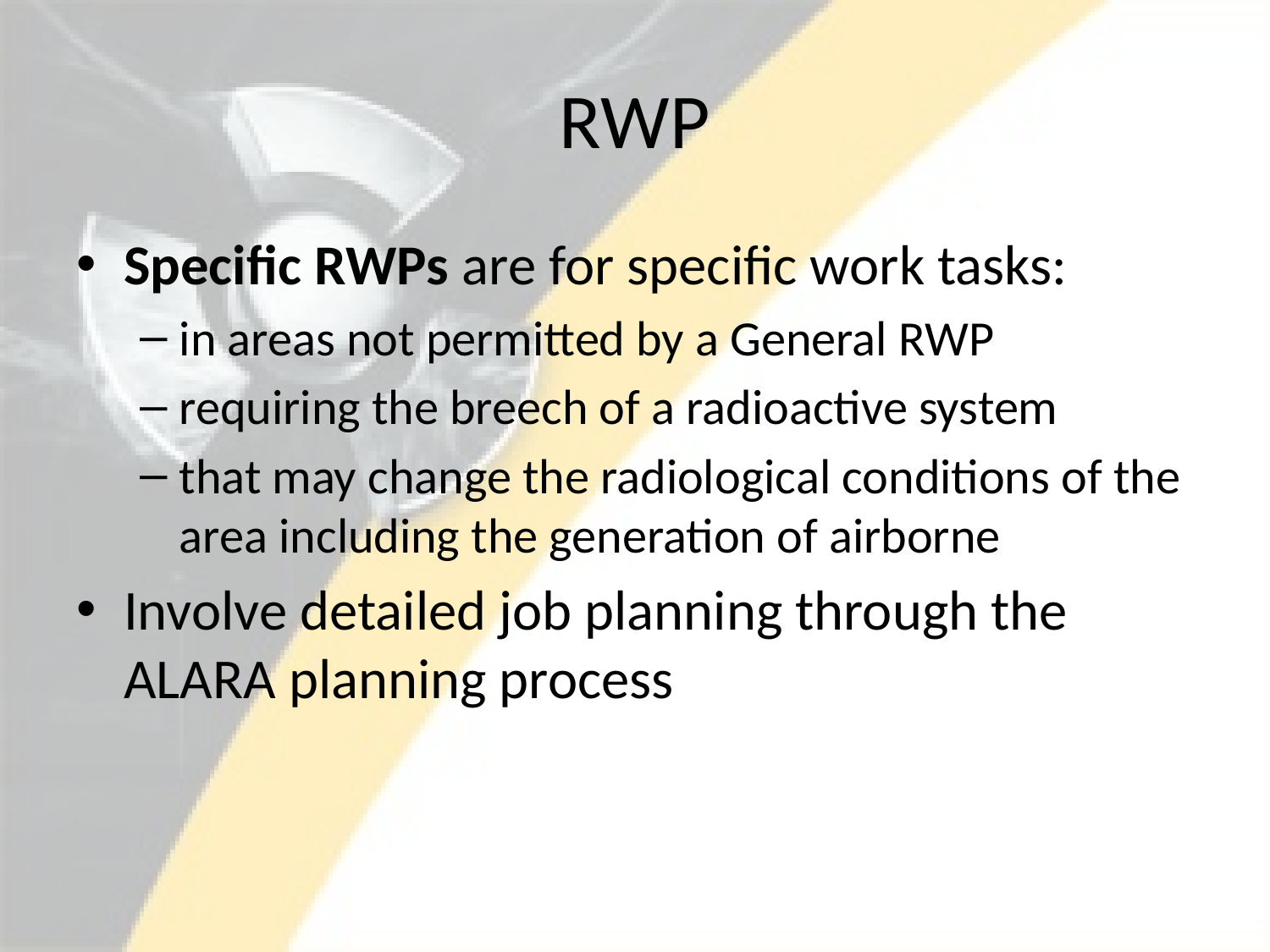

# RWP
Specific RWPs are for specific work tasks:
in areas not permitted by a General RWP
requiring the breech of a radioactive system
that may change the radiological conditions of the area including the generation of airborne
Involve detailed job planning through the ALARA planning process